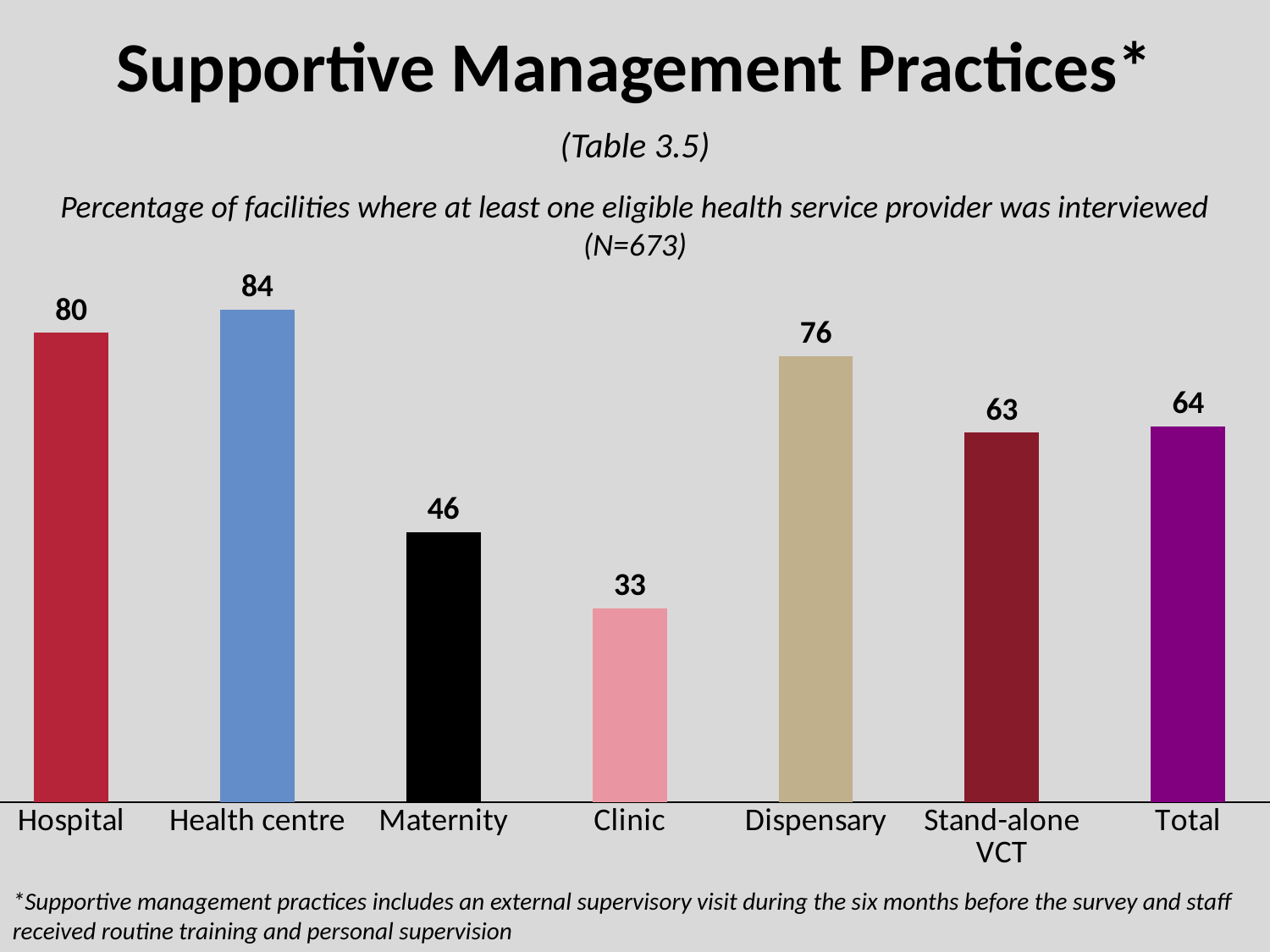

# Supportive Management Practices*
(Table 3.5)
Percentage of facilities where at least one eligible health service provider was interviewed (N=673)

### Chart

| Category | Series 1 |
|---|---|
| Hospital | 80.0 |
| Health centre | 84.0 |
| Maternity | 46.0 |
| Clinic | 33.0 |
| Dispensary | 76.0 |
| Stand-alone VCT | 63.0 |
| Total | 64.0 |
*Supportive management practices includes an external supervisory visit during the six months before the survey and staff received routine training and personal supervision